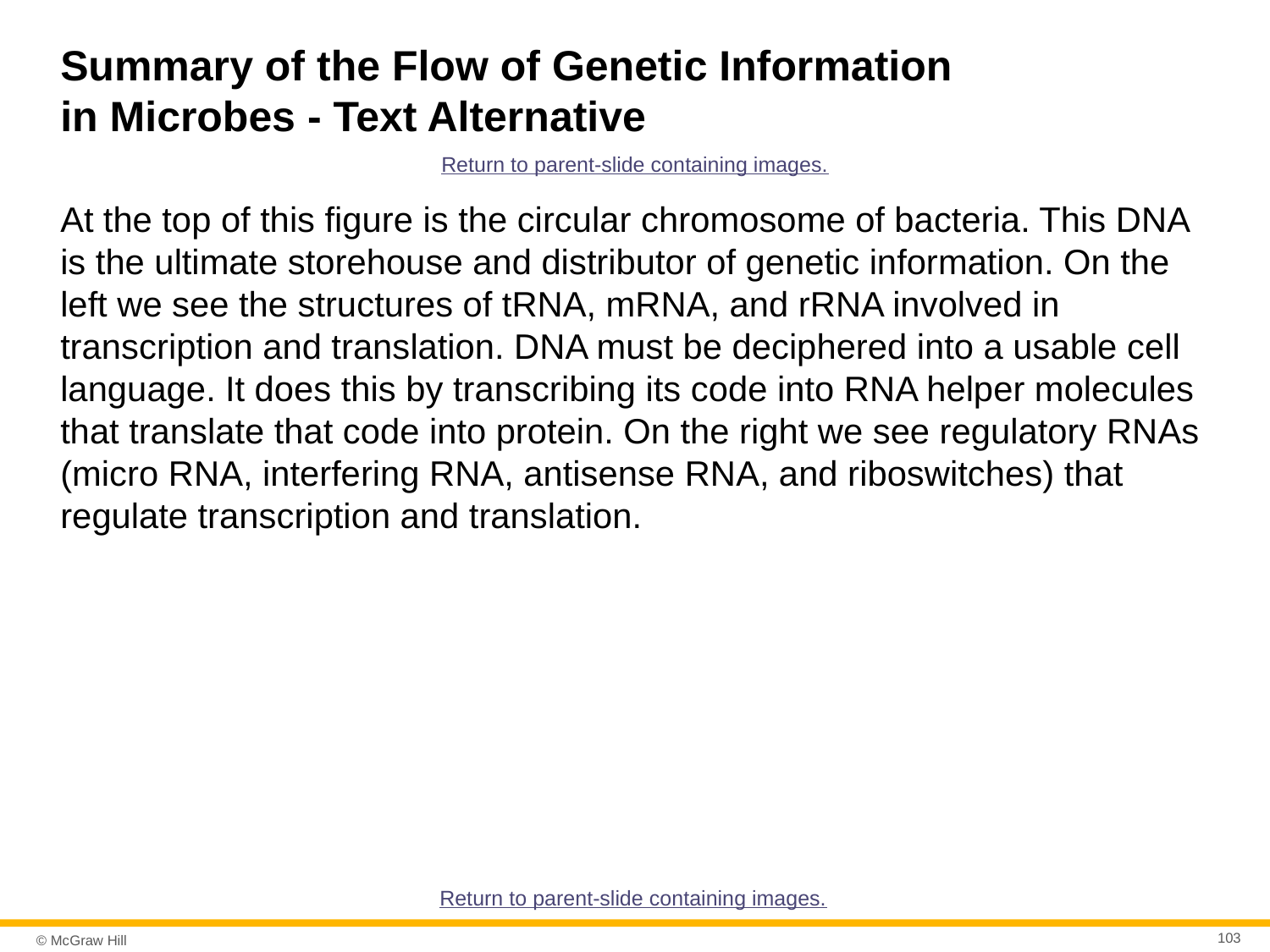

# Summary of the Flow of Genetic Information in Microbes - Text Alternative
Return to parent-slide containing images.
At the top of this figure is the circular chromosome of bacteria. This DNA is the ultimate storehouse and distributor of genetic information. On the left we see the structures of tRNA, mRNA, and rRNA involved in transcription and translation. DNA must be deciphered into a usable cell language. It does this by transcribing its code into RNA helper molecules that translate that code into protein. On the right we see regulatory RNAs (micro RNA, interfering RNA, antisense RNA, and riboswitches) that regulate transcription and translation.
Return to parent-slide containing images.